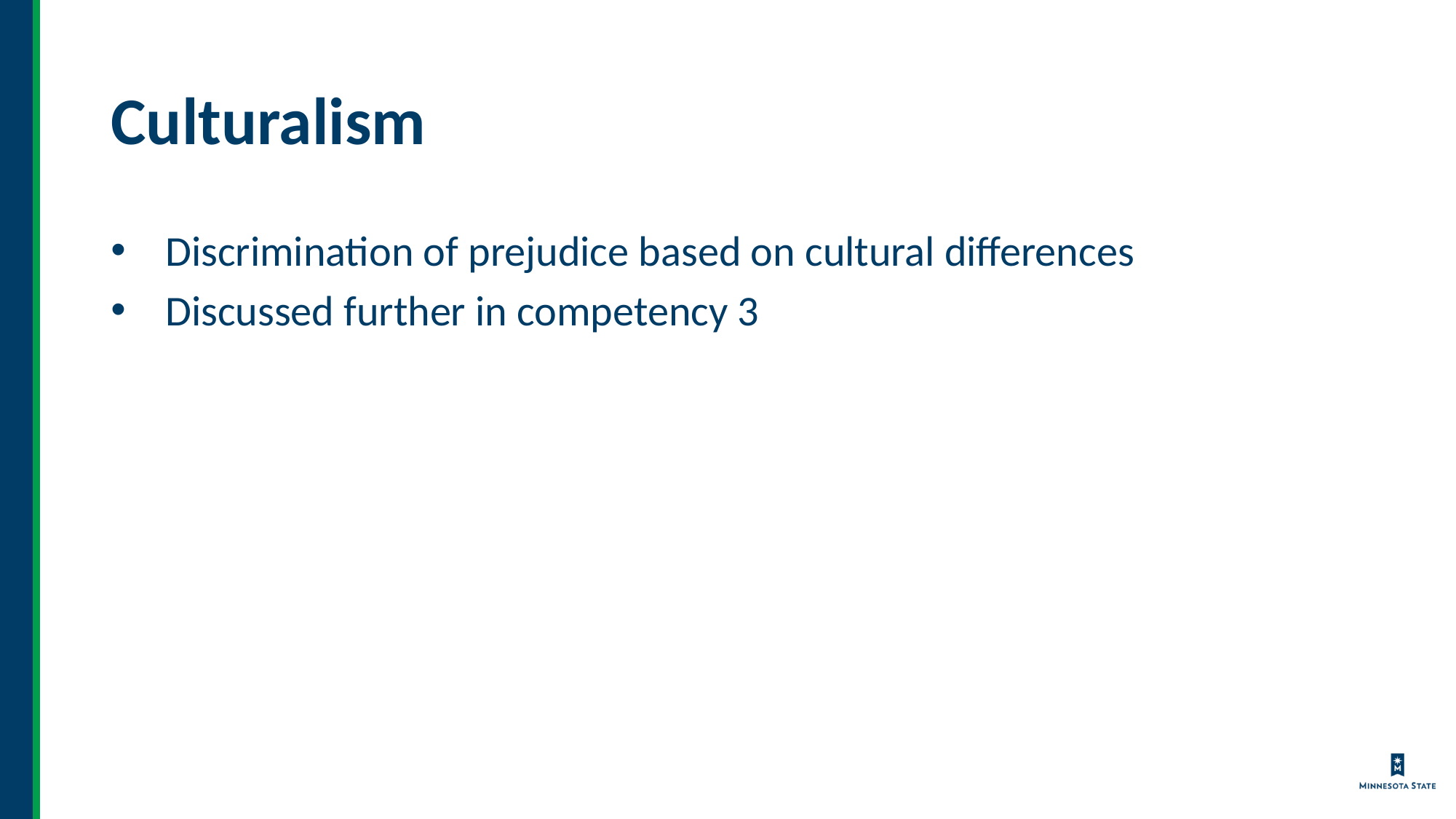

# Culturalism
Discrimination of prejudice based on cultural differences
Discussed further in competency 3